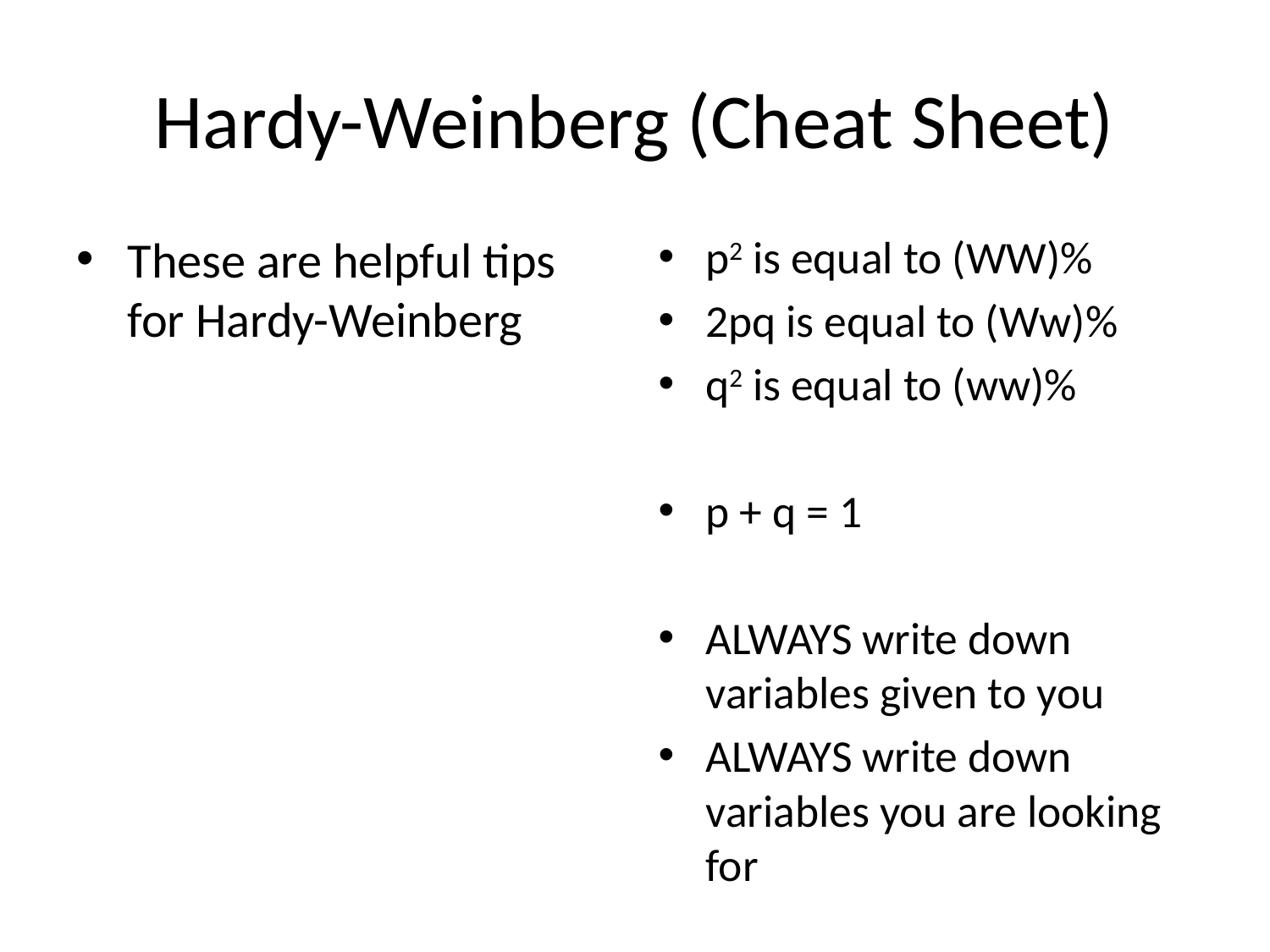

# Hardy-Weinberg (Cheat Sheet)
These are helpful tips for Hardy-Weinberg
p2 is equal to (WW)%
2pq is equal to (Ww)%
q2 is equal to (ww)%

p + q = 1

ALWAYS write down variables given to you
ALWAYS write down variables you are looking for